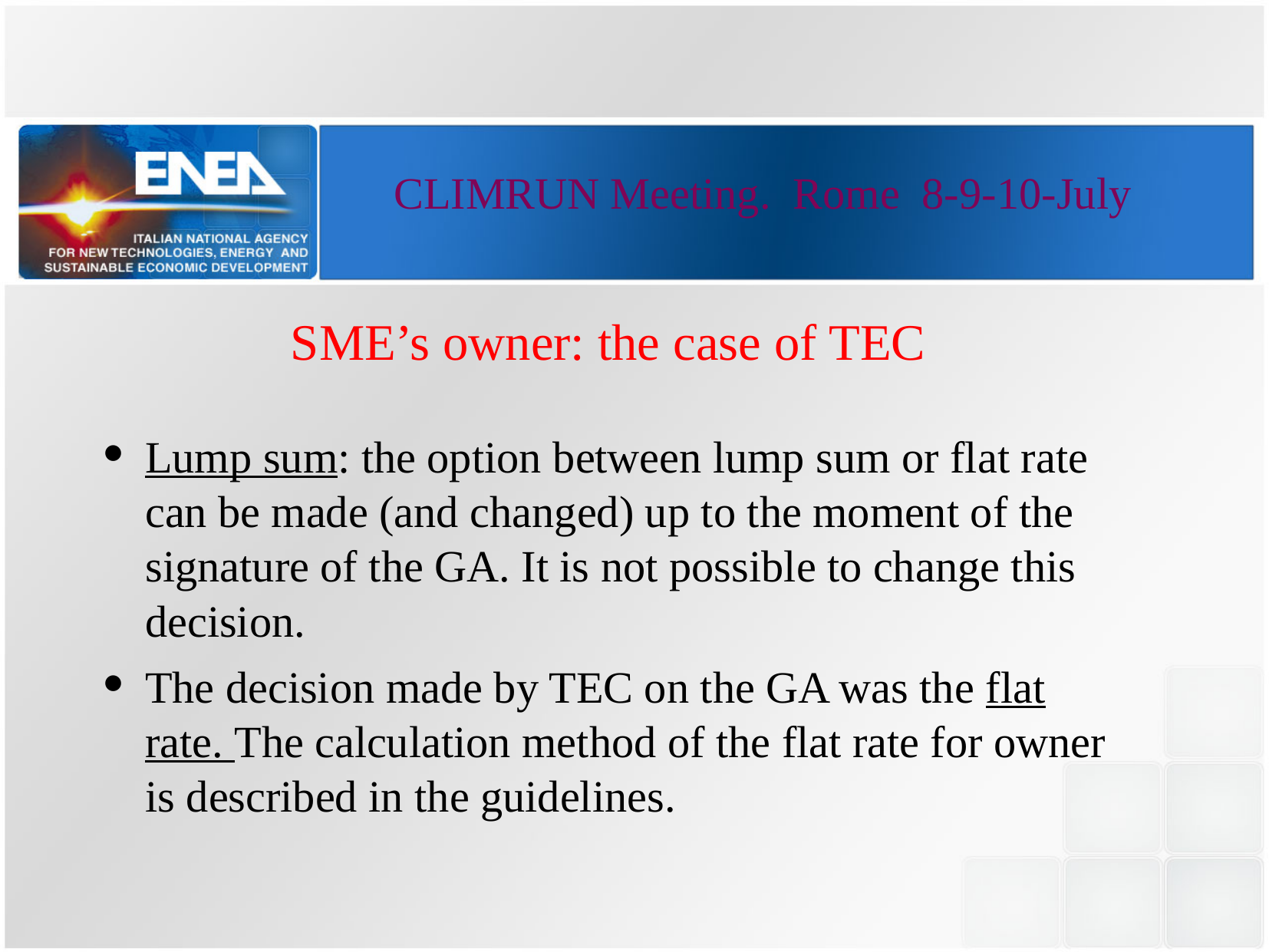

CLIMRUN Meeting.  Rome  8-9-10-July
SME’s owner: the case of TEC
Lump sum: the option between lump sum or flat rate can be made (and changed) up to the moment of the signature of the GA. It is not possible to change this decision.
The decision made by TEC on the GA was the flat rate. The calculation method of the flat rate for owner is described in the guidelines.